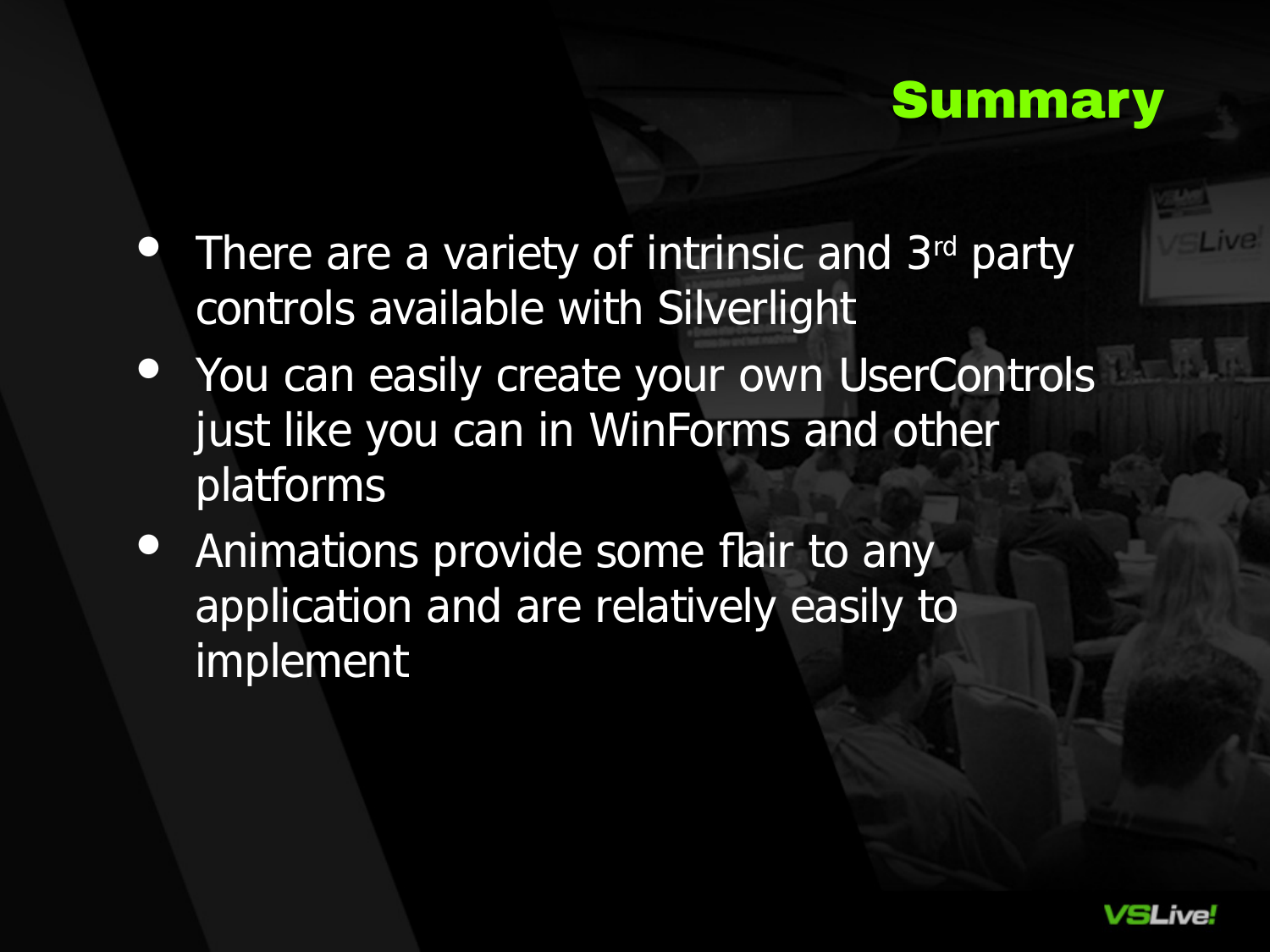

# Summary
There are a variety of intrinsic and 3rd party controls available with Silverlight
You can easily create your own UserControls just like you can in WinForms and other platforms
Animations provide some flair to any application and are relatively easily to implement